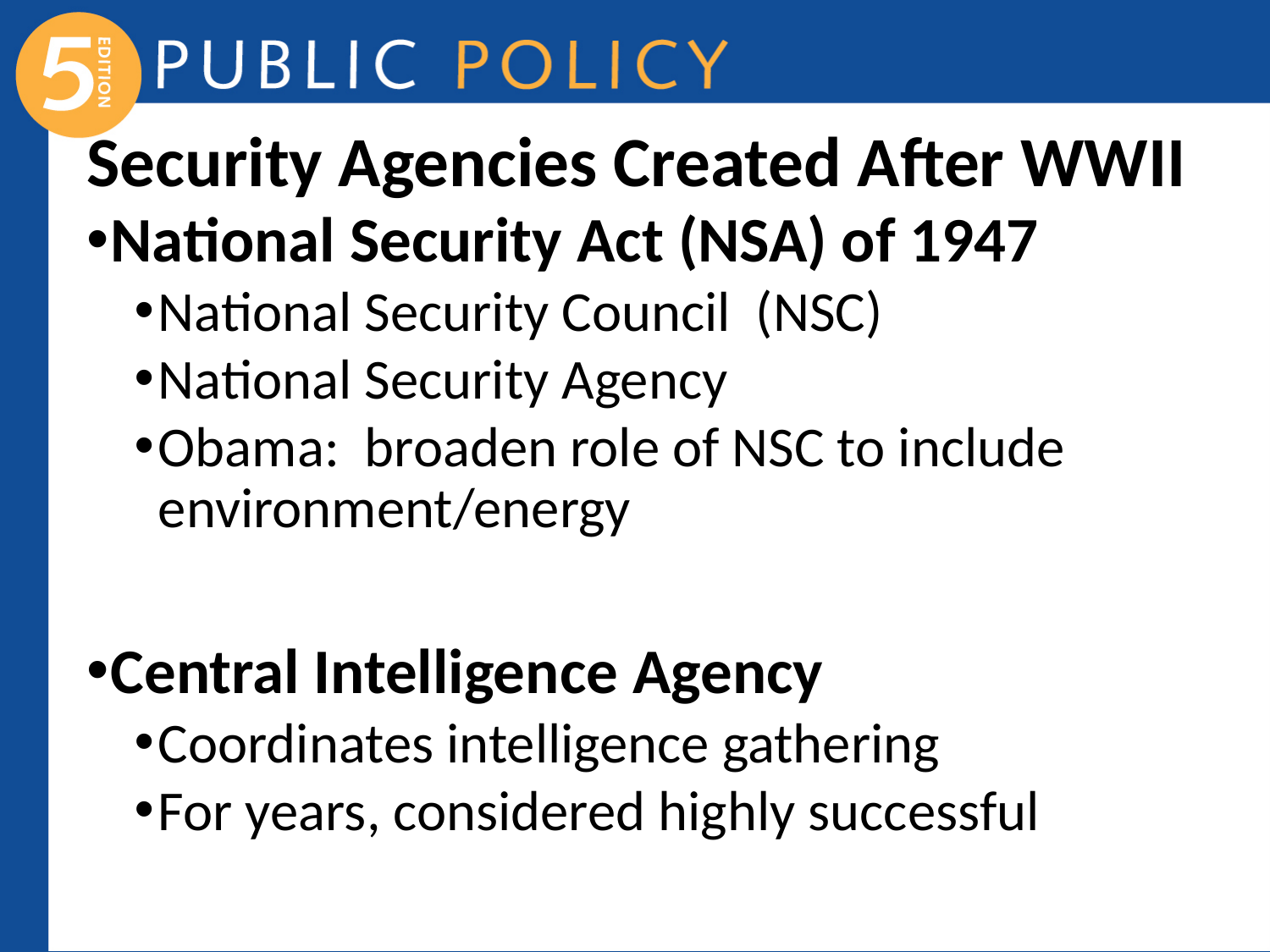

# Security Agencies Created After WWII
National Security Act (NSA) of 1947
National Security Council  (NSC)
National Security Agency
Obama:  broaden role of NSC to include environment/energy

Central Intelligence Agency
Coordinates intelligence gathering
For years, considered highly successful